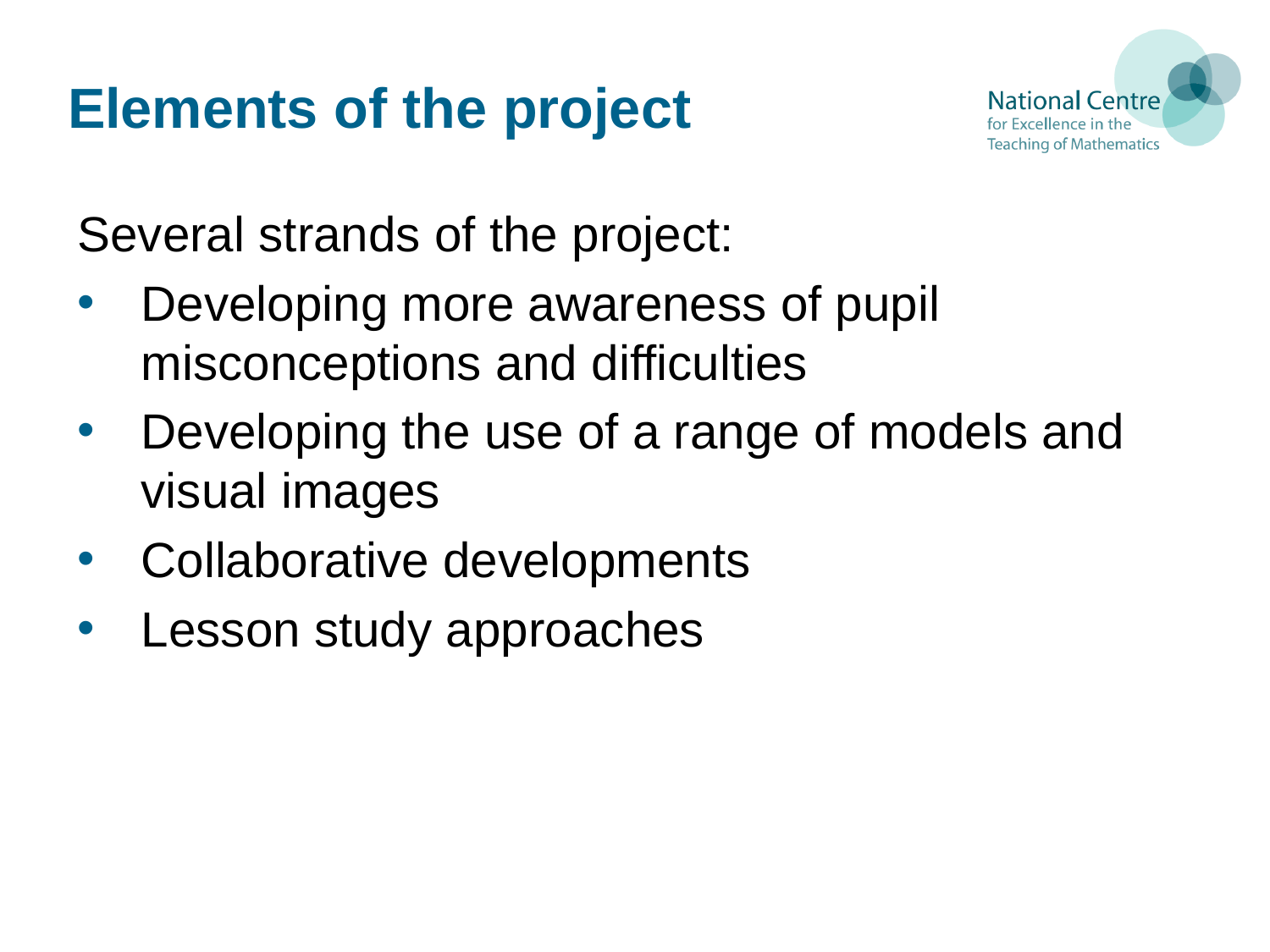

# Elements of the project
Several strands of the project:
Developing more awareness of pupil misconceptions and difficulties
Developing the use of a range of models and visual images
Collaborative developments
Lesson study approaches